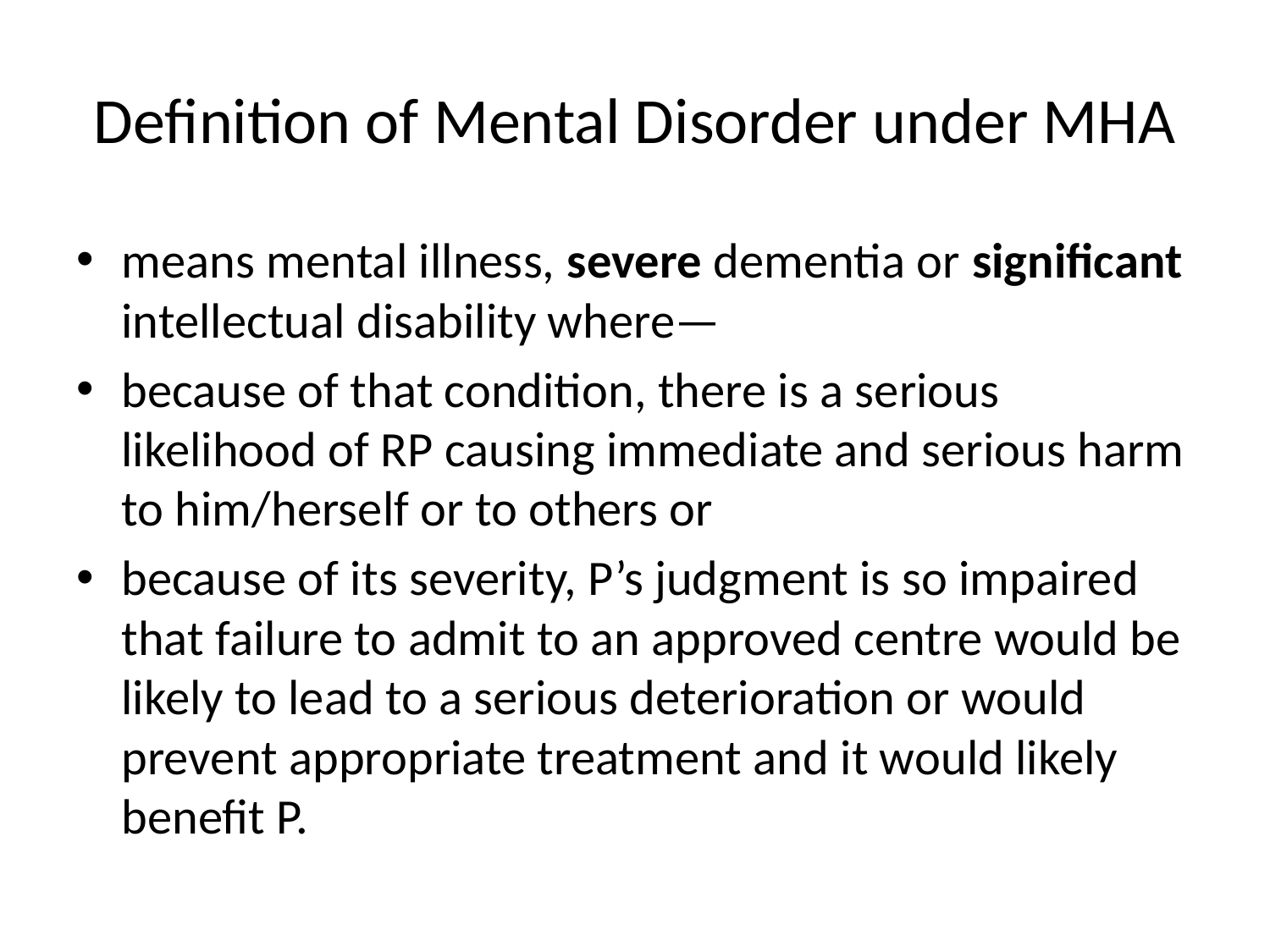

# Definition of Mental Disorder under MHA
means mental illness, severe dementia or significant intellectual disability where—
because of that condition, there is a serious likelihood of RP causing immediate and serious harm to him/herself or to others or
because of its severity, P’s judgment is so impaired that failure to admit to an approved centre would be likely to lead to a serious deterioration or would prevent appropriate treatment and it would likely benefit P.